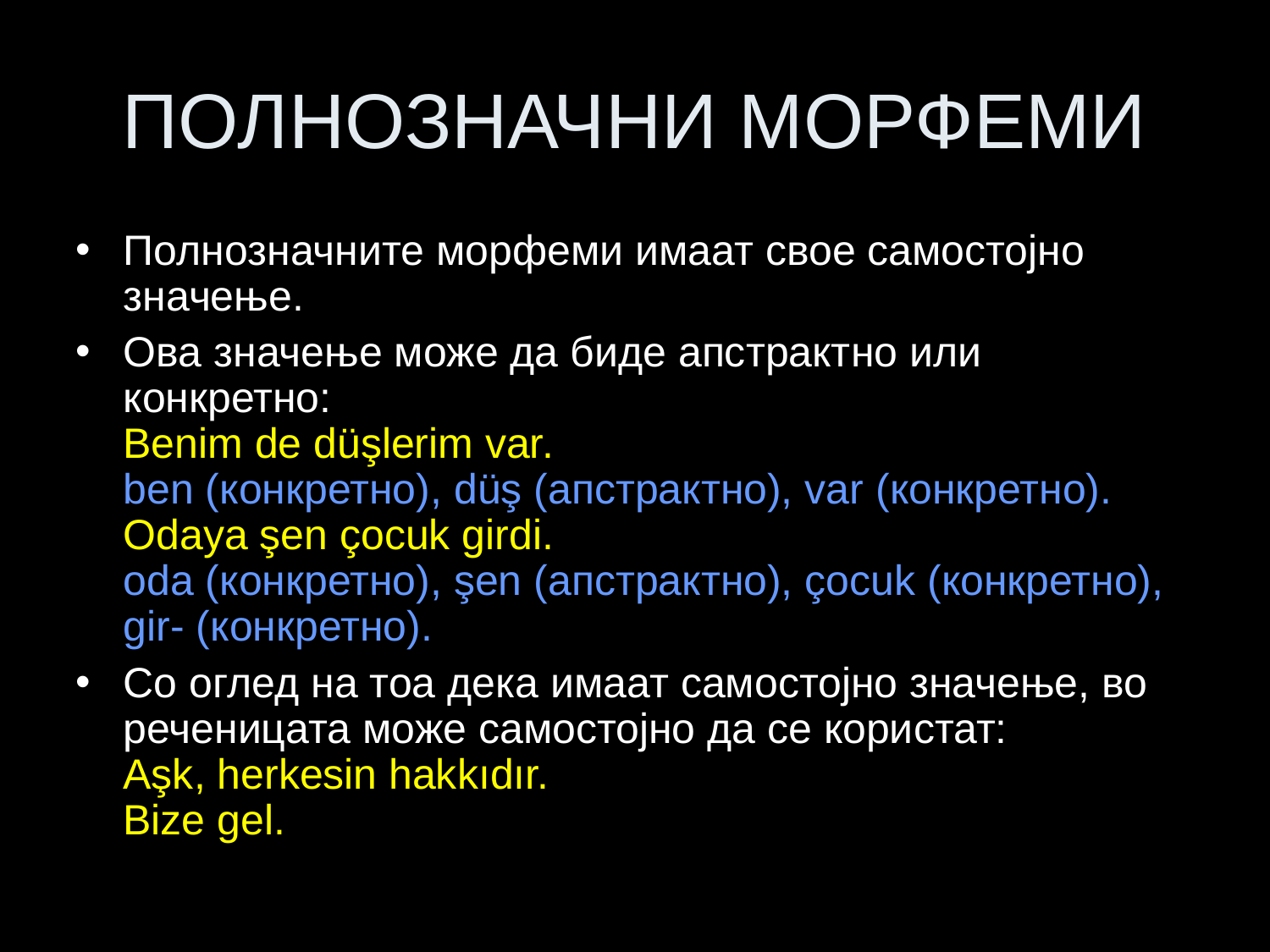

# ПОЛНОЗНАЧНИ МОРФЕМИ
Полнозначните морфеми имаат свое самостојно значење.
Ова значење може да биде апстрактно или конкретно:
Benim de düşlerim var.
ben (конкретно), düş (апстрактно), var (конкретно).
Odaya şen çocuk girdi.
oda (конкретно), şen (апстрактно), çocuk (конкретно), gir- (конкретно).
Со оглед на тоа дека имаат самостојно значење, во реченицата може самостојно да се користат:
Aşk, herkesin hakkıdır.
Bize gel.